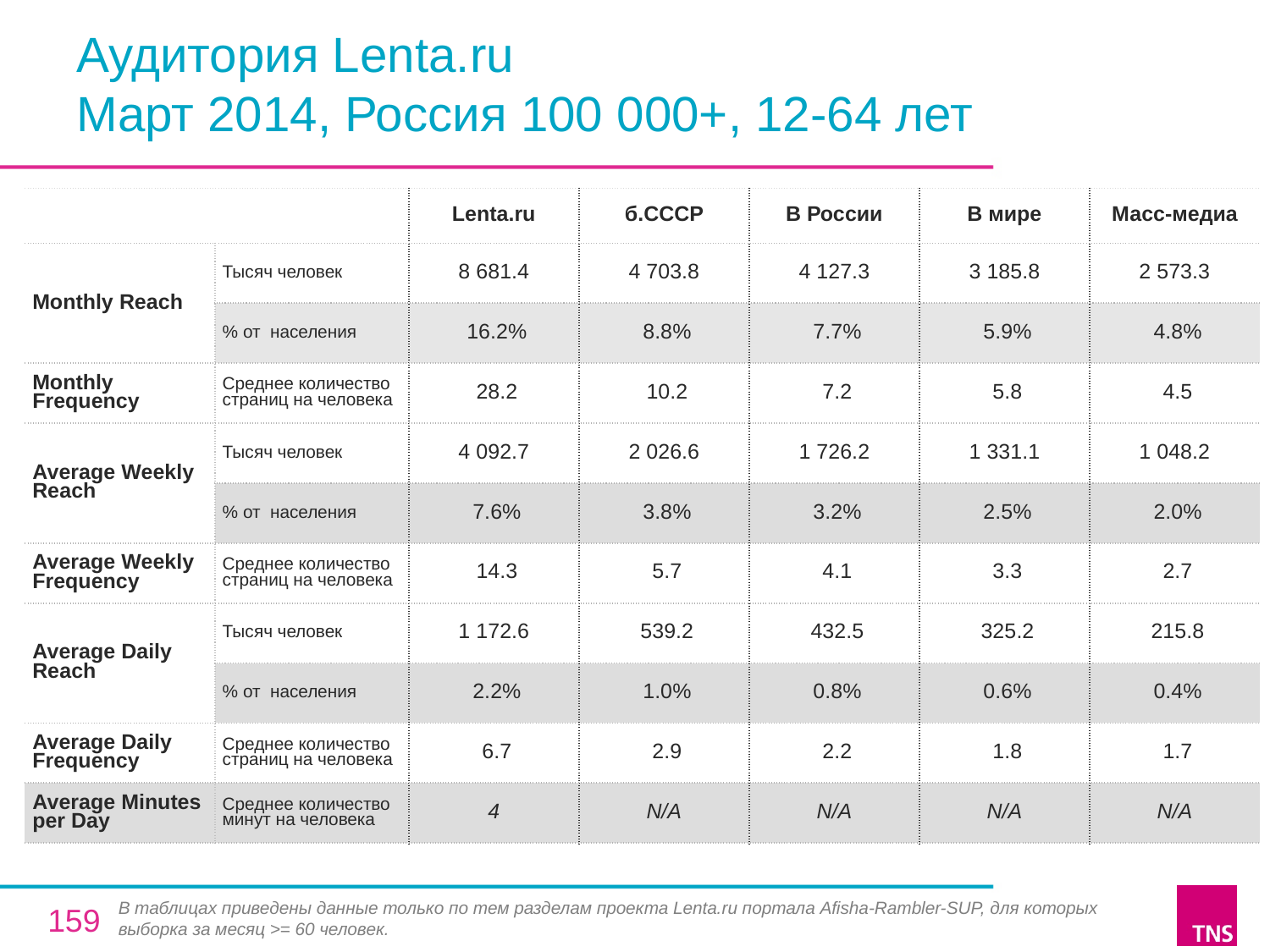

# Аудитория Lenta.ru Март 2014, Россия 100 000+, 12-64 лет
|  |  | Lenta.ru | б.СССР | В России | В мире | Масс-медиа |
| --- | --- | --- | --- | --- | --- | --- |
| Monthly Reach | Тысяч человек | 8 681.4 | 4 703.8 | 4 127.3 | 3 185.8 | 2 573.3 |
|  | % от населения | 16.2% | 8.8% | 7.7% | 5.9% | 4.8% |
| Monthly Frequency | Среднее количество страниц на человека | 28.2 | 10.2 | 7.2 | 5.8 | 4.5 |
| Average Weekly Reach | Тысяч человек | 4 092.7 | 2 026.6 | 1 726.2 | 1 331.1 | 1 048.2 |
|  | % от населения | 7.6% | 3.8% | 3.2% | 2.5% | 2.0% |
| Average Weekly Frequency | Среднее количество страниц на человека | 14.3 | 5.7 | 4.1 | 3.3 | 2.7 |
| Average Daily Reach | Тысяч человек | 1 172.6 | 539.2 | 432.5 | 325.2 | 215.8 |
|  | % от населения | 2.2% | 1.0% | 0.8% | 0.6% | 0.4% |
| Average Daily Frequency | Среднее количество страниц на человека | 6.7 | 2.9 | 2.2 | 1.8 | 1.7 |
| Average Minutes per Day | Среднее количество минут на человека | 4 | N/A | N/A | N/A | N/A |
В таблицах приведены данные только по тем разделам проекта Lenta.ru портала Afisha-Rambler-SUP, для которых выборка за месяц >= 60 человек.
159